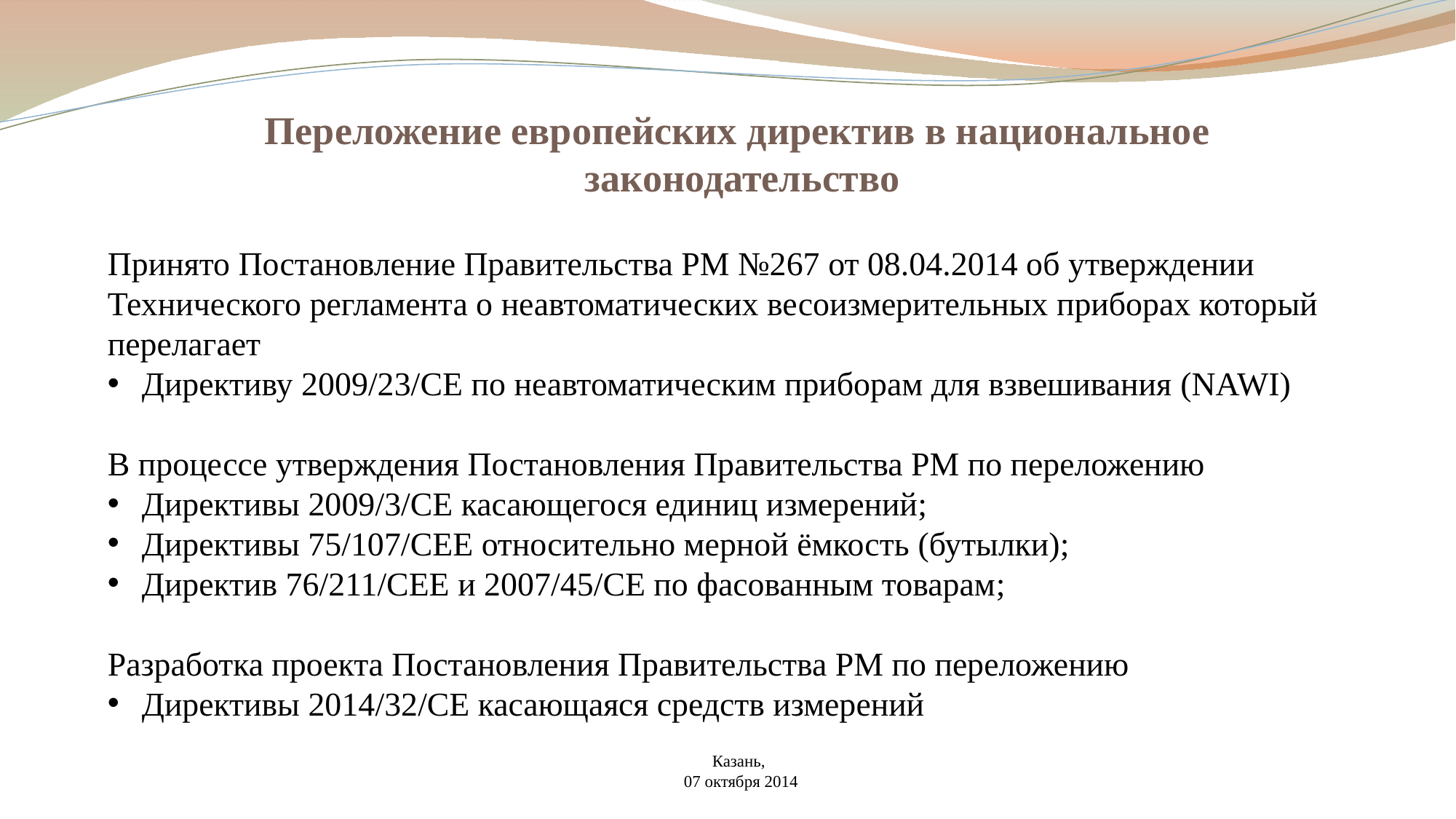

Переложение европейских директив в национальное
 законодательство
Принято Постановление Правительства РМ №267 от 08.04.2014 об утверждении Технического регламента о неавтоматических весоизмерительных приборах который перелагает
Директиву 2009/23/CE по неавтоматическим приборам для взвешивания (NAWI)

В процессе утверждения Постановления Правительства РМ по переложению
Директивы 2009/3/CE касающегося единиц измерений;
Директивы 75/107/CEE относительно мерной ёмкость (бутылки);
Директив 76/211/СЕЕ и 2007/45/СЕ по фасованным товарам;

Разработка проекта Постановления Правительства РМ по переложению
Директивы 2014/32/CE касающаяся средств измерений

Казань,
 07 октября 2014